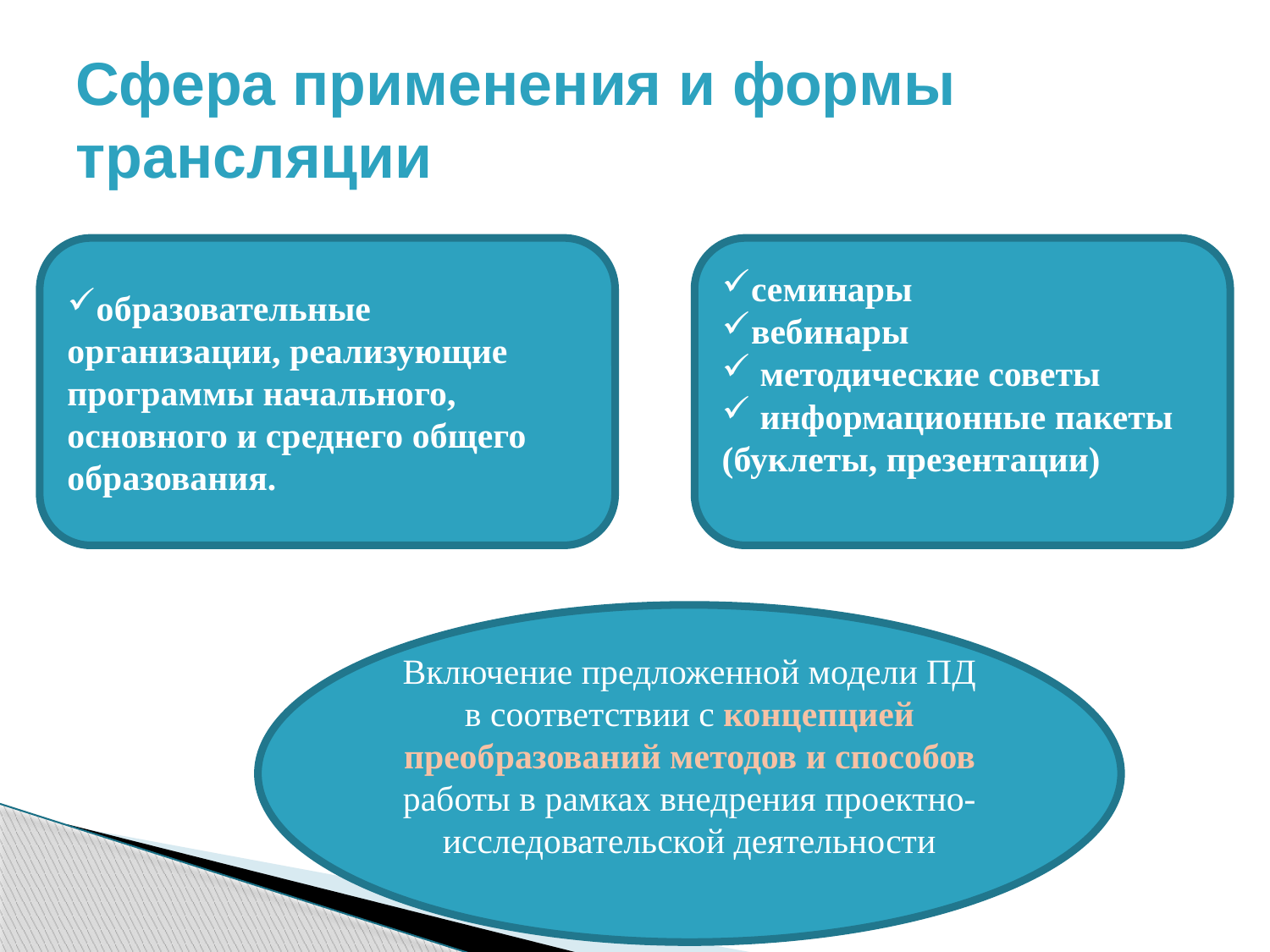

# Сфера применения и формы трансляции
образовательные организации, реализующие программы начального, основного и среднего общего образования.
семинары
вебинары
 методические советы
 информационные пакеты (буклеты, презентации)

Включение предложенной модели ПД в соответствии с концепцией преобразований методов и способов работы в рамках внедрения проектно-исследовательской деятельности